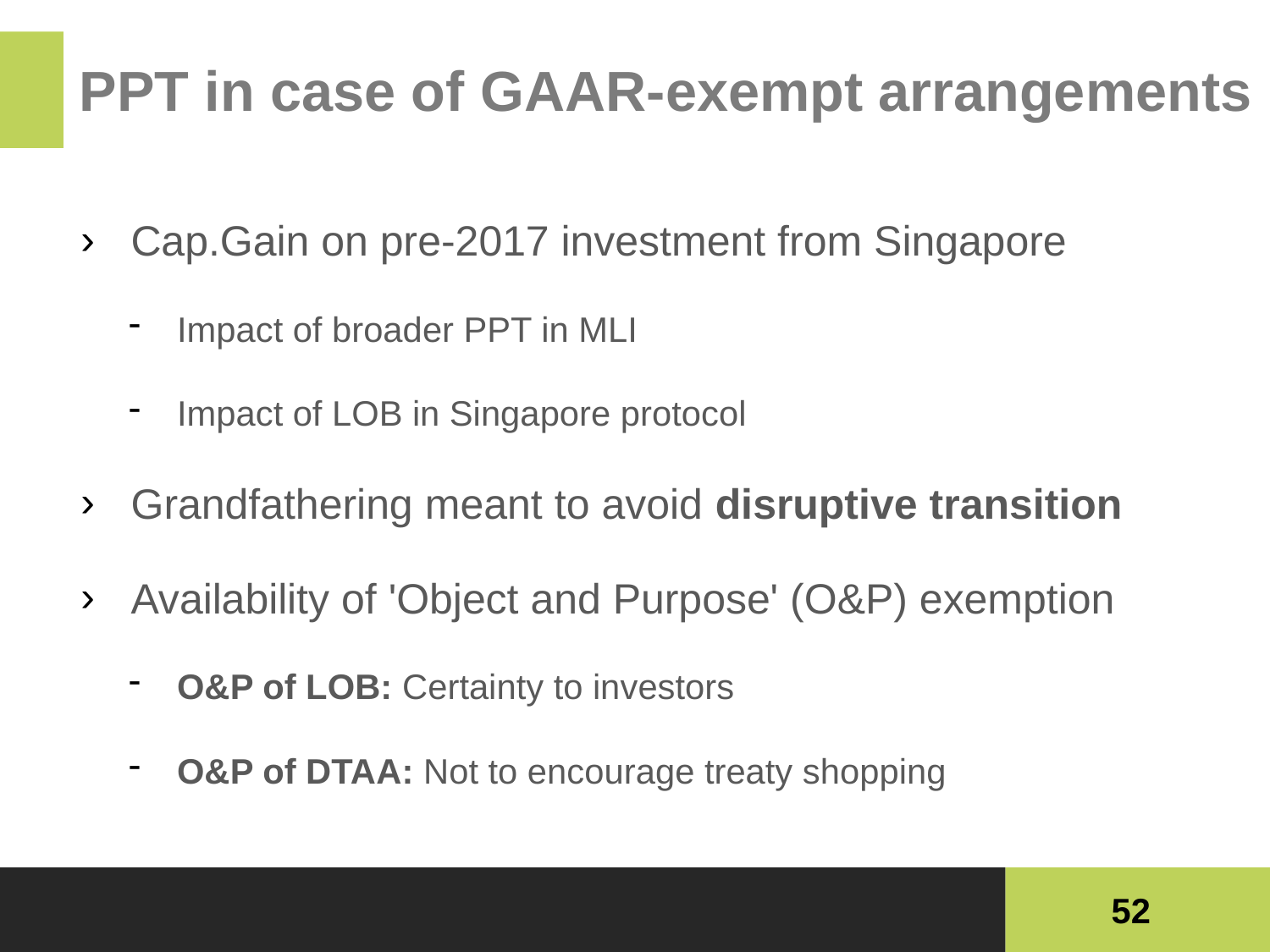

# PPT in case of GAAR-exempt arrangements
Cap.Gain on pre-2017 investment from Singapore
Impact of broader PPT in MLI
Impact of LOB in Singapore protocol
Grandfathering meant to avoid disruptive transition
Availability of 'Object and Purpose' (O&P) exemption
O&P of LOB: Certainty to investors
O&P of DTAA: Not to encourage treaty shopping